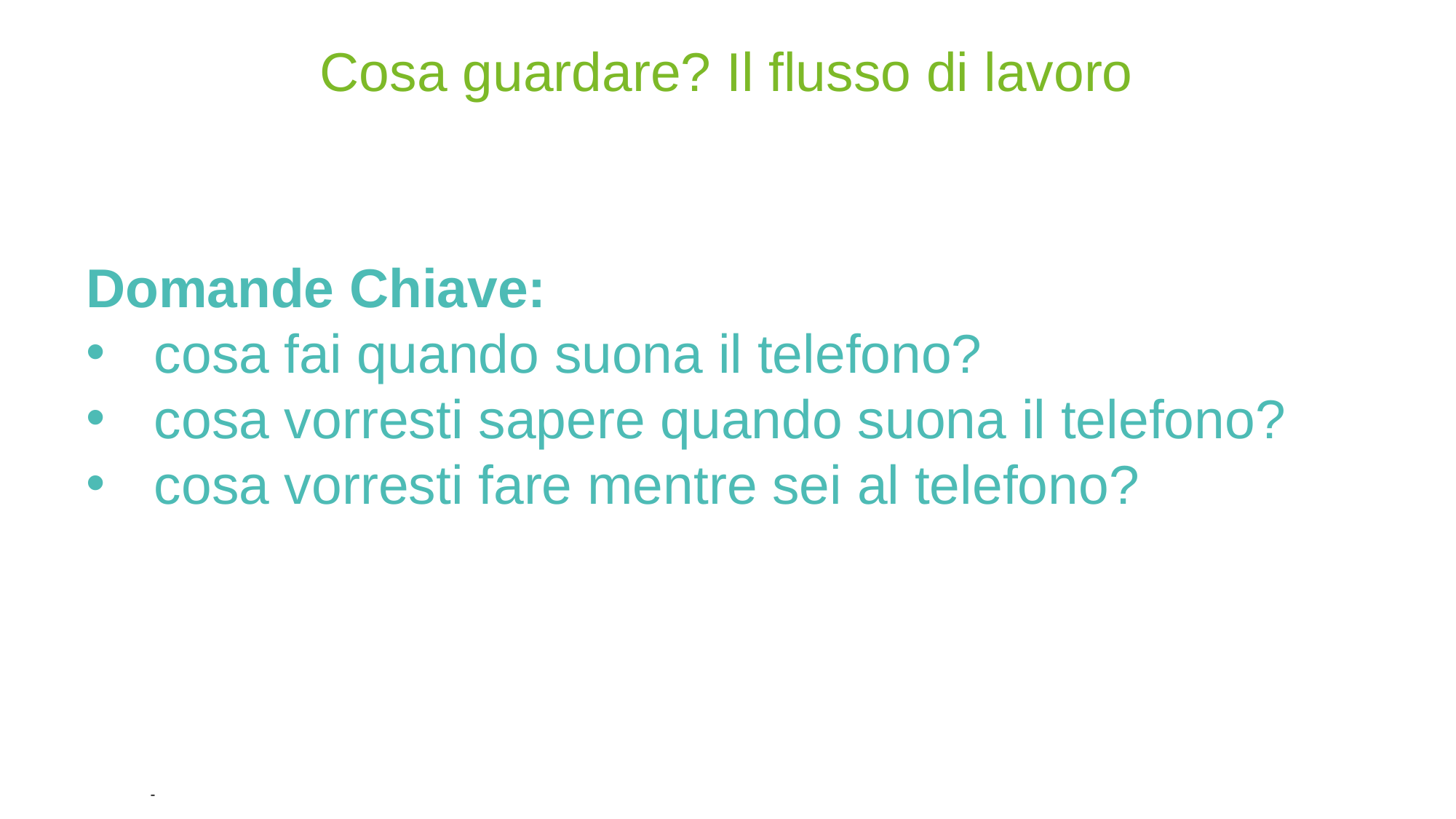

# Cosa guardare? Il flusso di lavoro
Domande Chiave:
cosa fai quando suona il telefono?
cosa vorresti sapere quando suona il telefono?
cosa vorresti fare mentre sei al telefono?